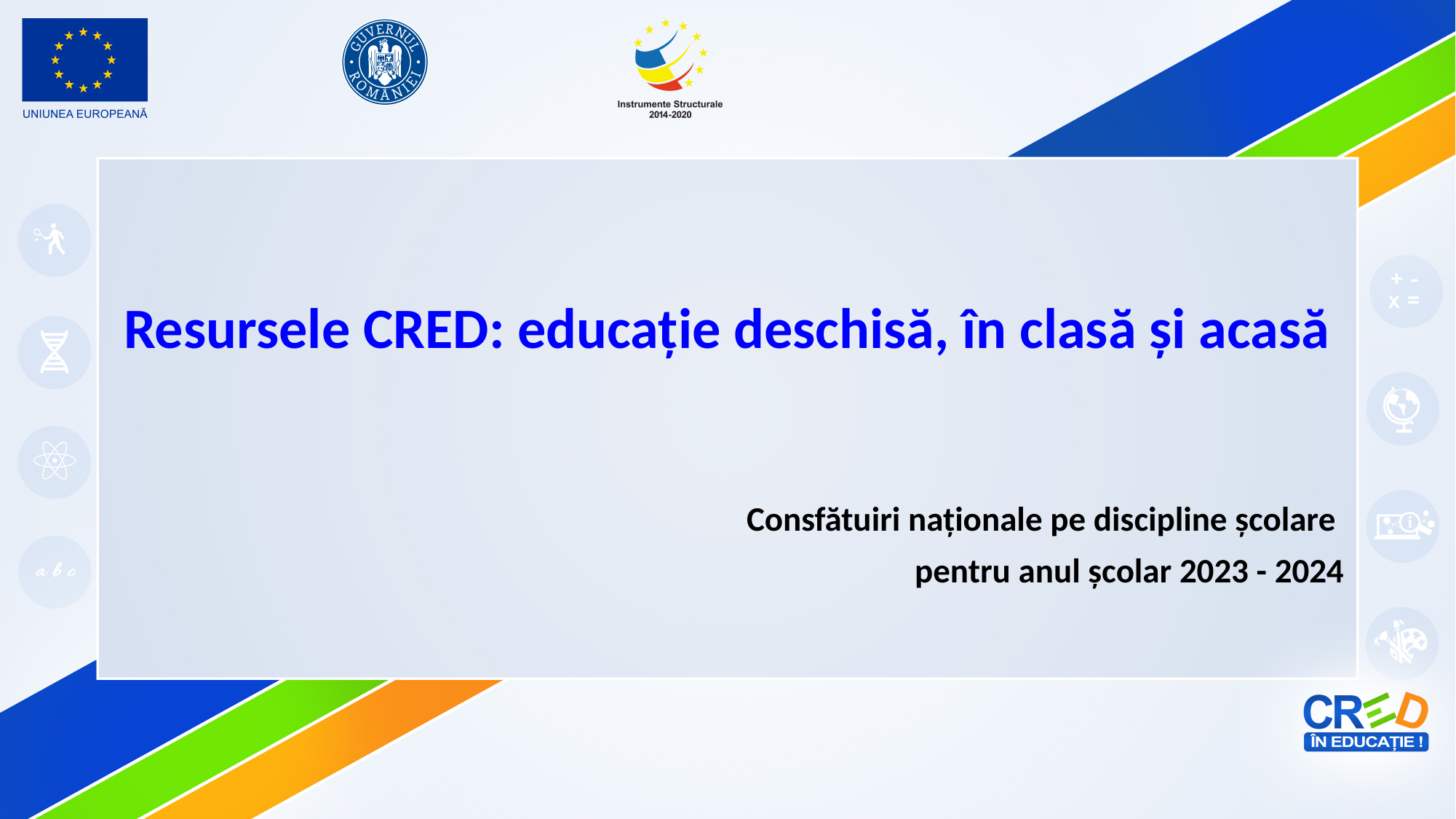

Resursele CRED: educație deschisă, în clasă și acasă

Consfătuiri naționale pe discipline școlare
pentru anul școlar 2023 - 2024